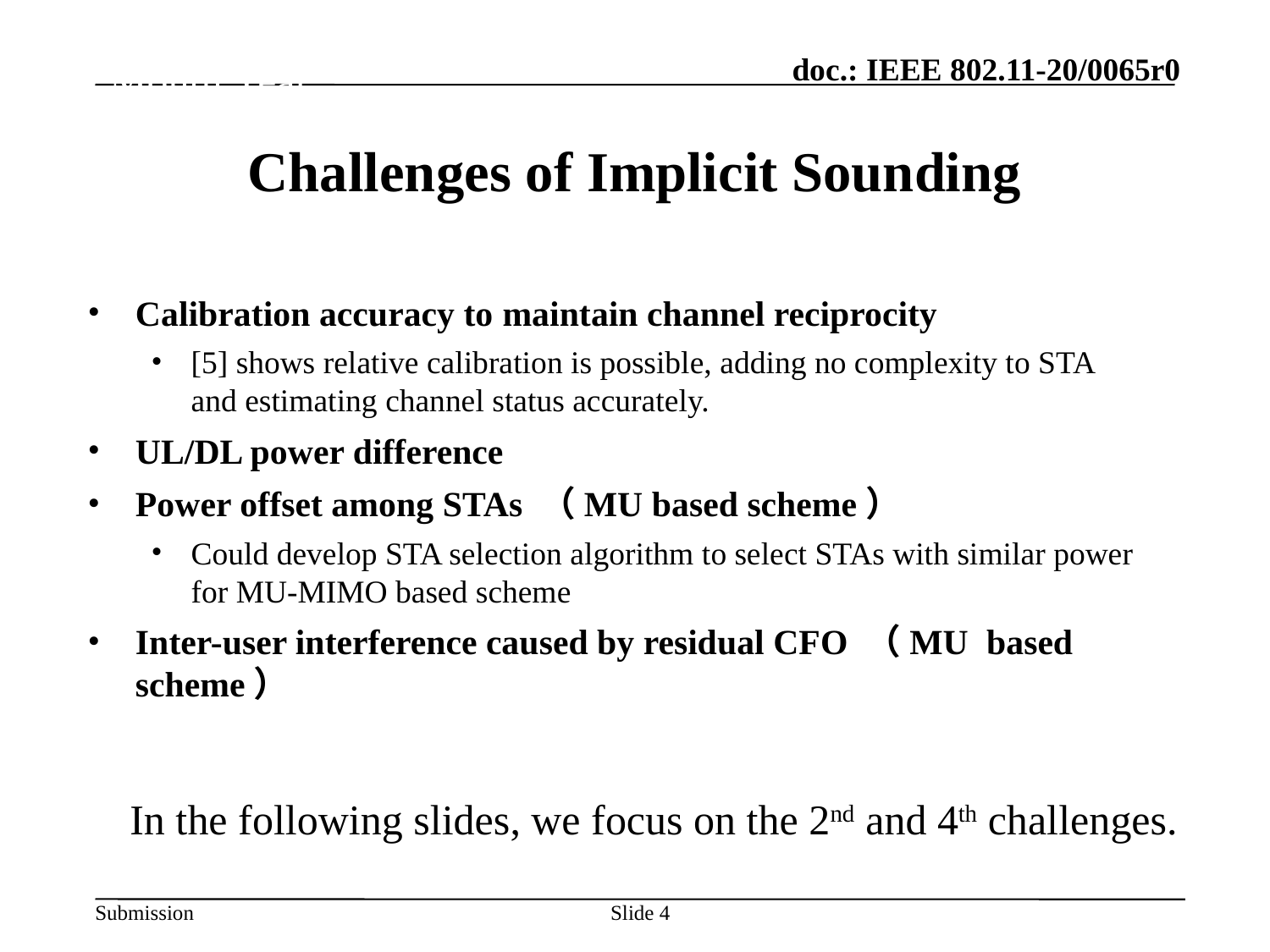

Month Year
# Challenges of Implicit Sounding
Calibration accuracy to maintain channel reciprocity
[5] shows relative calibration is possible, adding no complexity to STA and estimating channel status accurately.
UL/DL power difference
Power offset among STAs （MU based scheme）
Could develop STA selection algorithm to select STAs with similar power for MU-MIMO based scheme
Inter-user interference caused by residual CFO （MU  based scheme）
In the following slides, we focus on the 2nd and 4th challenges.
Slide 4